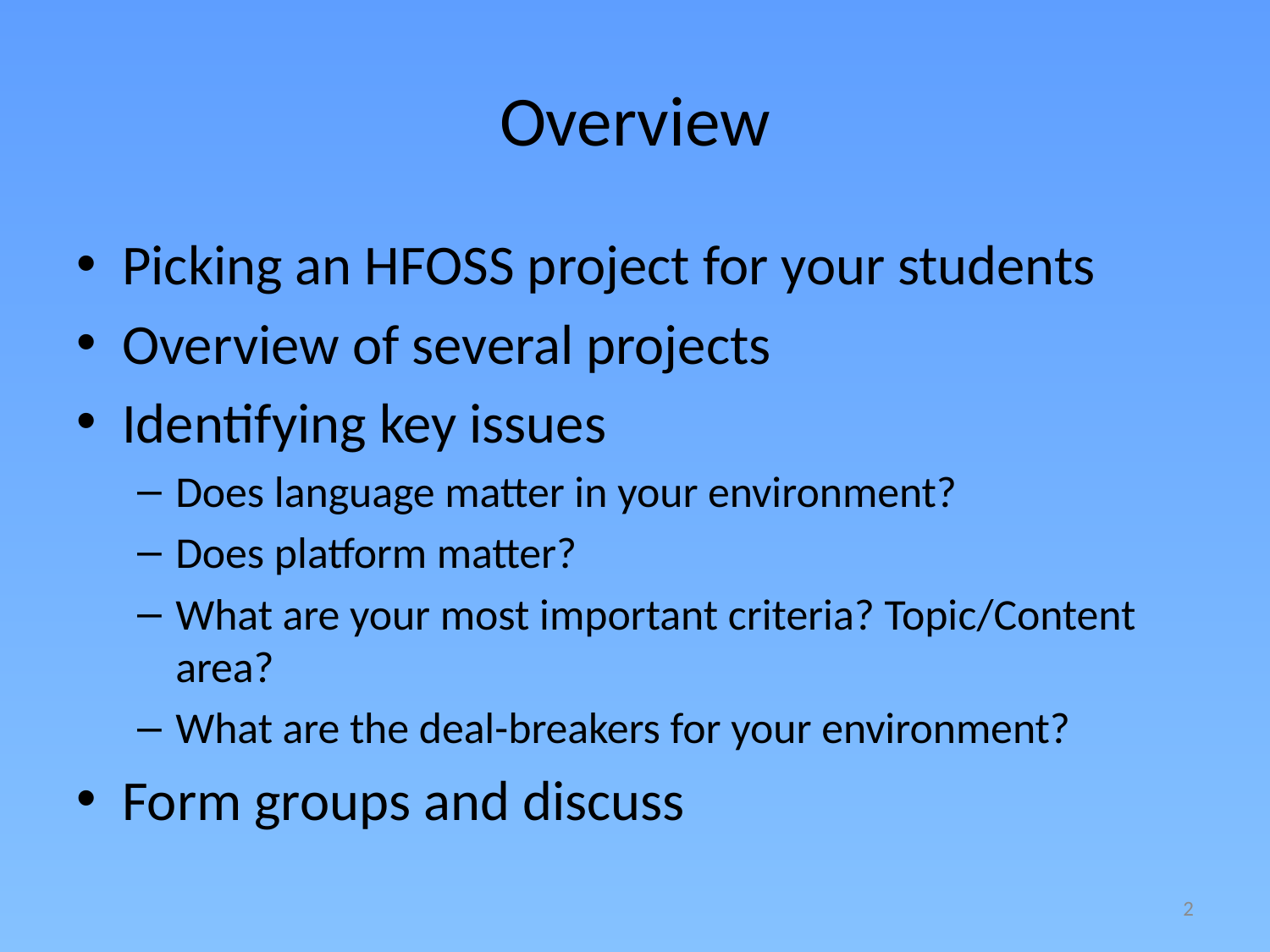

# Overview
Picking an HFOSS project for your students
Overview of several projects
Identifying key issues
Does language matter in your environment?
Does platform matter?
What are your most important criteria? Topic/Content area?
What are the deal-breakers for your environment?
Form groups and discuss
2